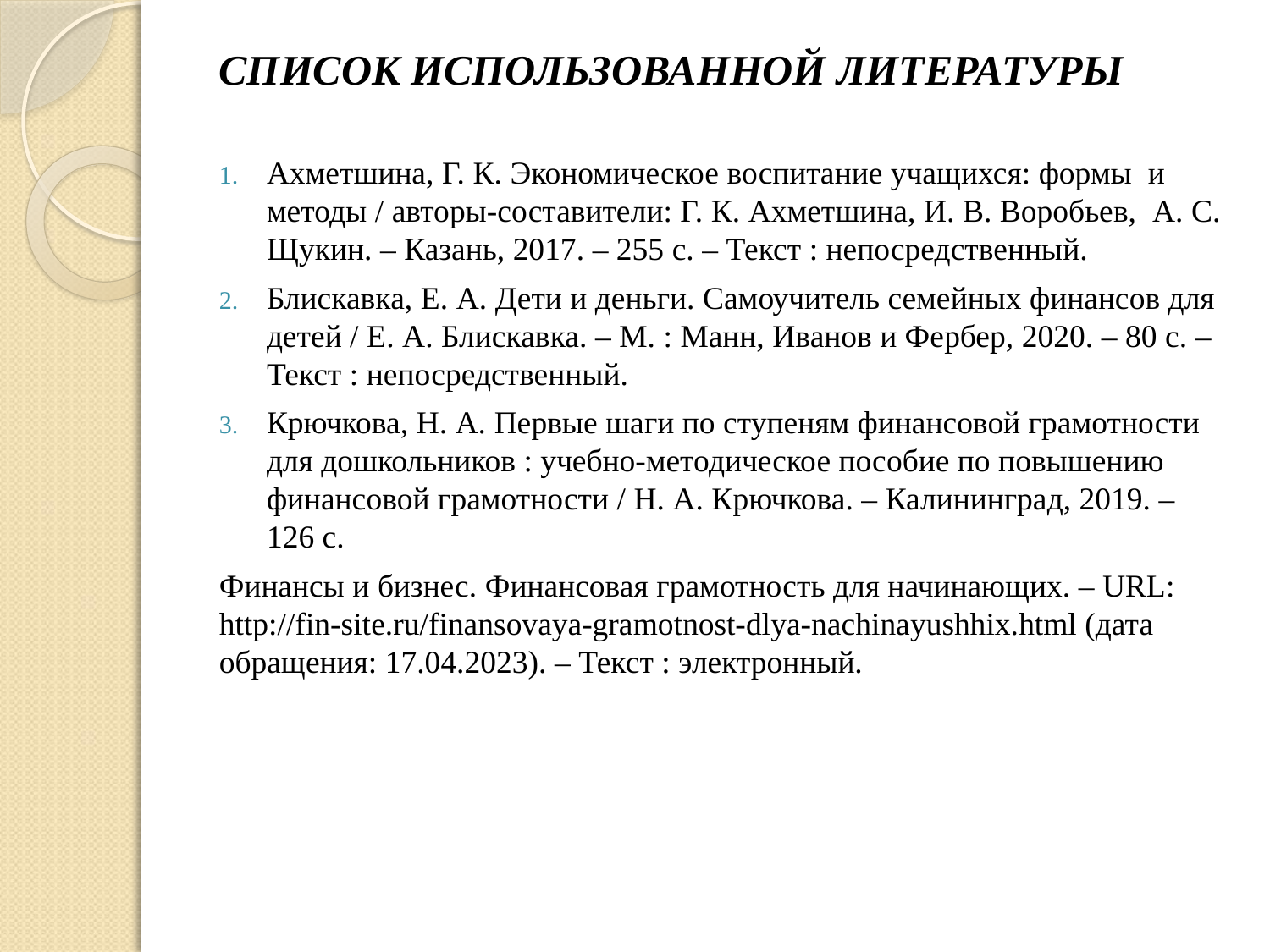

СПИСОК ИСПОЛЬЗОВАННОЙ ЛИТЕРАТУРЫ

Ахметшина, Г. К. Экономическое воспитание учащихся: формы  и методы / авторы-составители: Г. К. Ахметшина, И. В. Воробьев,  А. С. Щукин. – Казань, 2017. – 255 с. – Текст : непосредственный.
Блискавка, Е. А. Дети и деньги. Самоучитель семейных финансов для детей / Е. А. Блискавка. – М. : Манн, Иванов и Фербер, 2020. – 80 с. – Текст : непосредственный.
Крючкова, Н. А. Первые шаги по ступеням финансовой грамотности для дошкольников : учебно-методическое пособие по повышению финансовой грамотности / Н. А. Крючкова. – Калининград, 2019. – 126 с.
Финансы и бизнес. Финансовая грамотность для начинающих. – URL: http://fin-site.ru/finansovaya-gramotnost-dlya-nachinayushhix.html (дата обращения: 17.04.2023). – Текст : электронный.